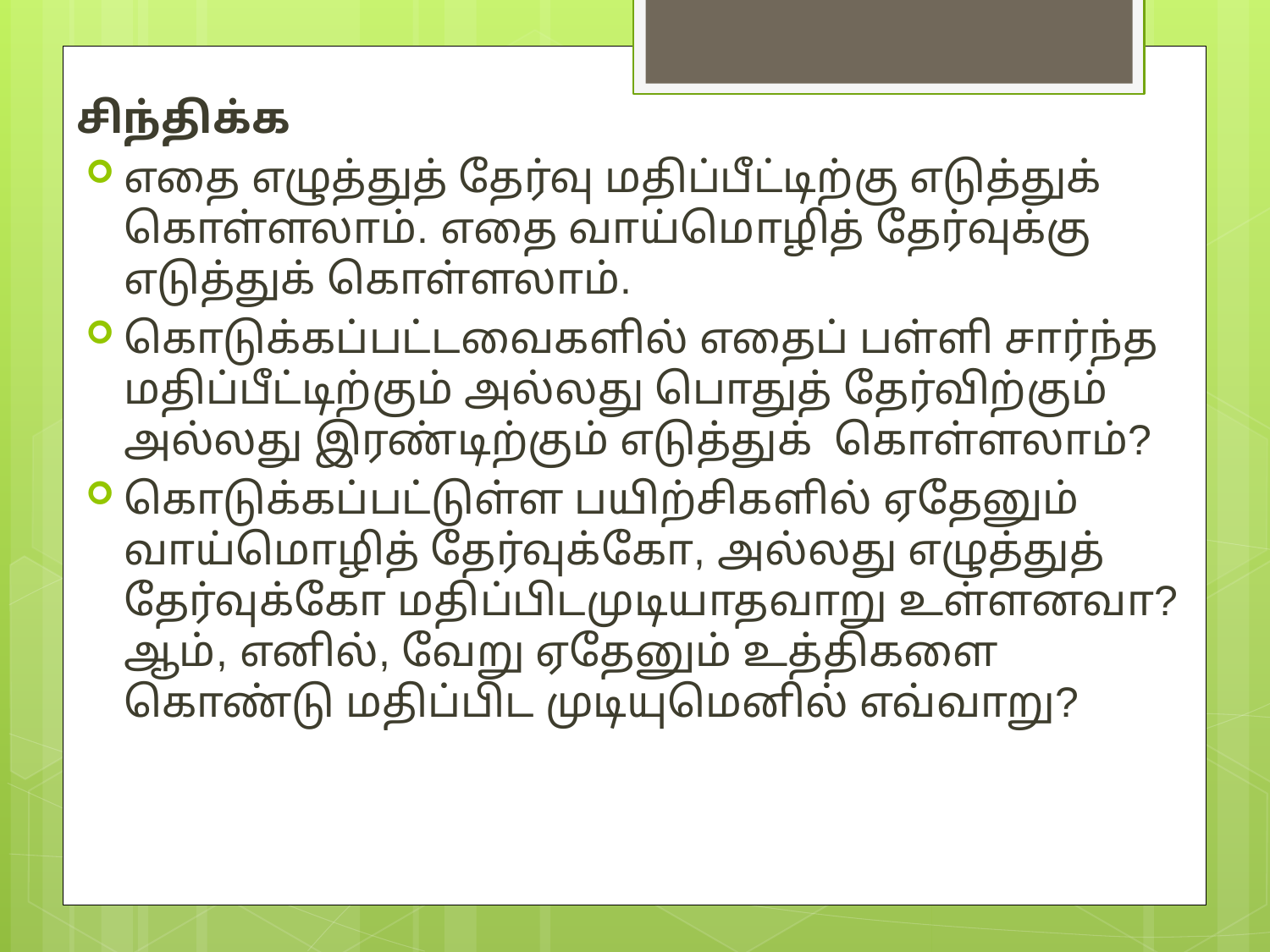

சிந்திக்க
எதை எழுத்துத் தேர்வு மதிப்பீட்டிற்கு எடுத்துக் கொள்ளலாம். எதை வாய்மொழித் தேர்வுக்கு எடுத்துக் கொள்ளலாம்.
கொடுக்கப்பட்டவைகளில் எதைப் பள்ளி சார்ந்த மதிப்பீட்டிற்கும் அல்லது பொதுத் தேர்விற்கும் அல்லது இரண்டிற்கும் எடுத்துக்  கொள்ளலாம்?
கொடுக்கப்பட்டுள்ள பயிற்சிகளில் ஏதேனும் வாய்மொழித் தேர்வுக்கோ, அல்லது எழுத்துத் தேர்வுக்கோ மதிப்பிடமுடியாதவாறு உள்ளனவா?  ஆம், எனில், வேறு ஏதேனும் உத்திகளை கொண்டு மதிப்பிட முடியுமெனில் எவ்வாறு?